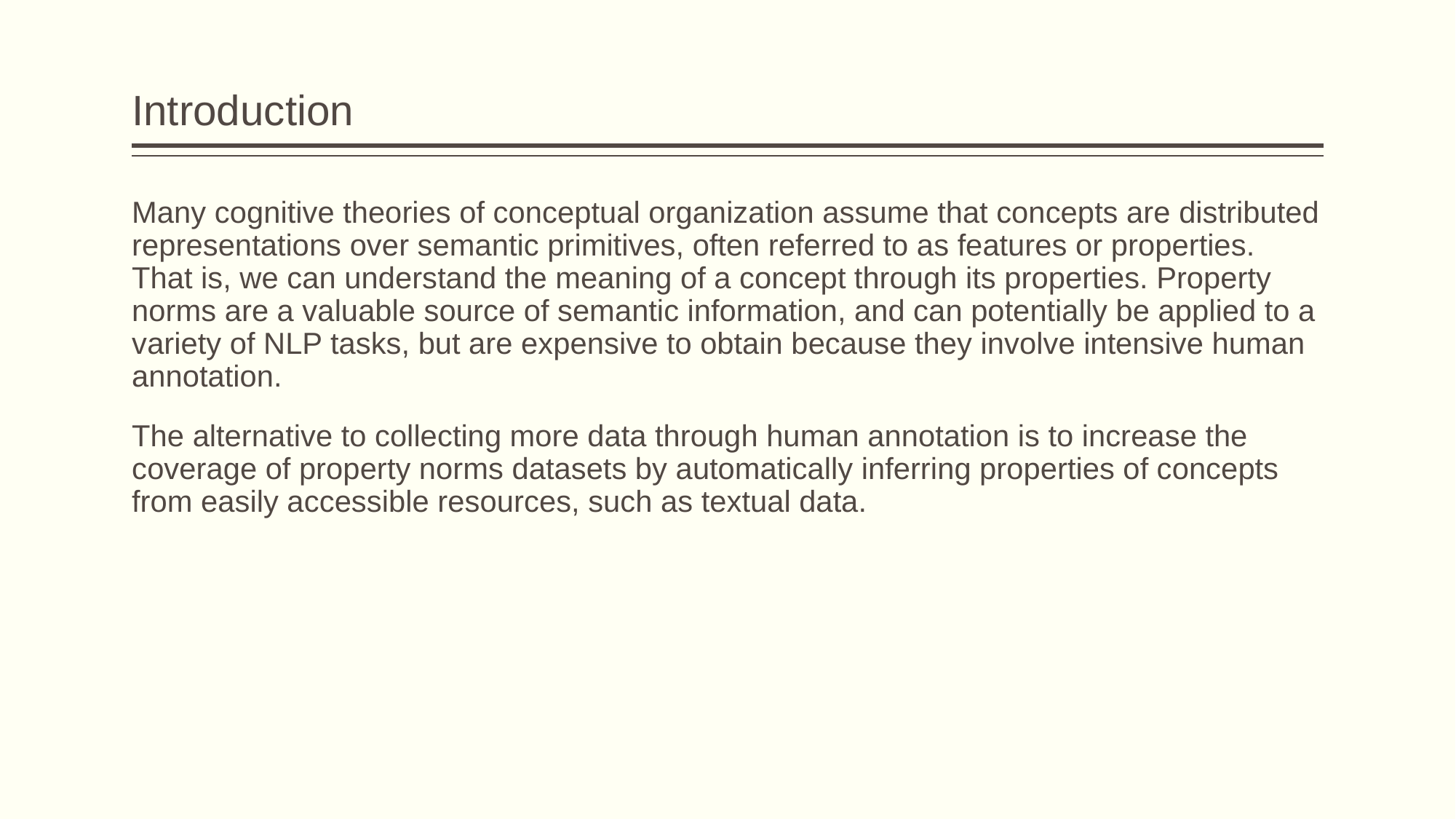

# Introduction
Many cognitive theories of conceptual organization assume that concepts are distributed representations over semantic primitives, often referred to as features or properties. That is, we can understand the meaning of a concept through its properties. Property norms are a valuable source of semantic information, and can potentially be applied to a variety of NLP tasks, but are expensive to obtain because they involve intensive human annotation.
The alternative to collecting more data through human annotation is to increase the coverage of property norms datasets by automatically inferring properties of concepts from easily accessible resources, such as textual data.